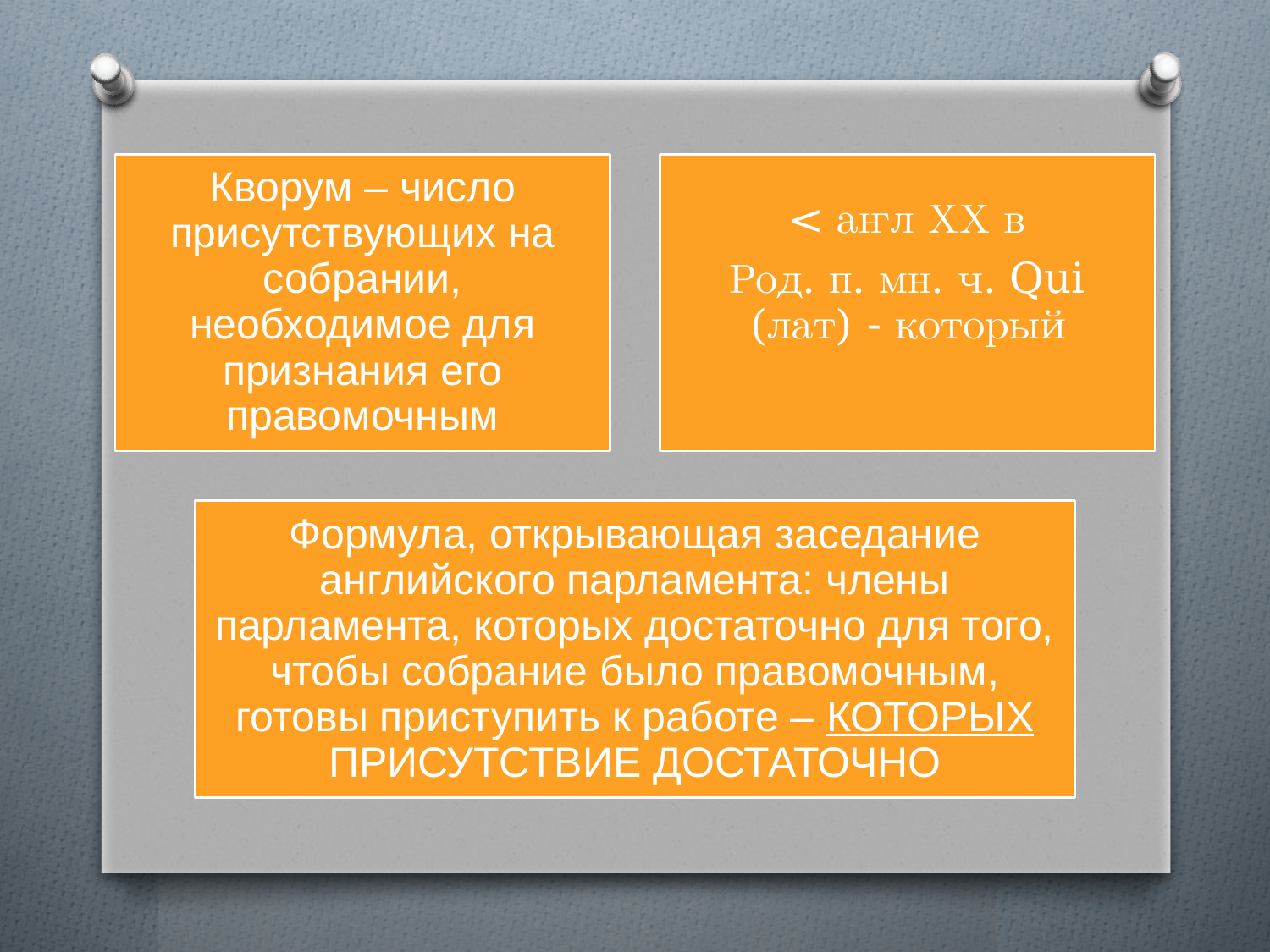

Кворум – число присутствующих на собрании, необходимое для признания его правомочным
< англ ХХ в
Род. п. мн. ч. Qui (лат) - который

Формула, открывающая заседание английского парламента: члены парламента, которых достаточно для того, чтобы собрание было правомочным, готовы приступить к работе – КОТОРЫХ ПРИСУТСТВИЕ ДОСТАТОЧНО